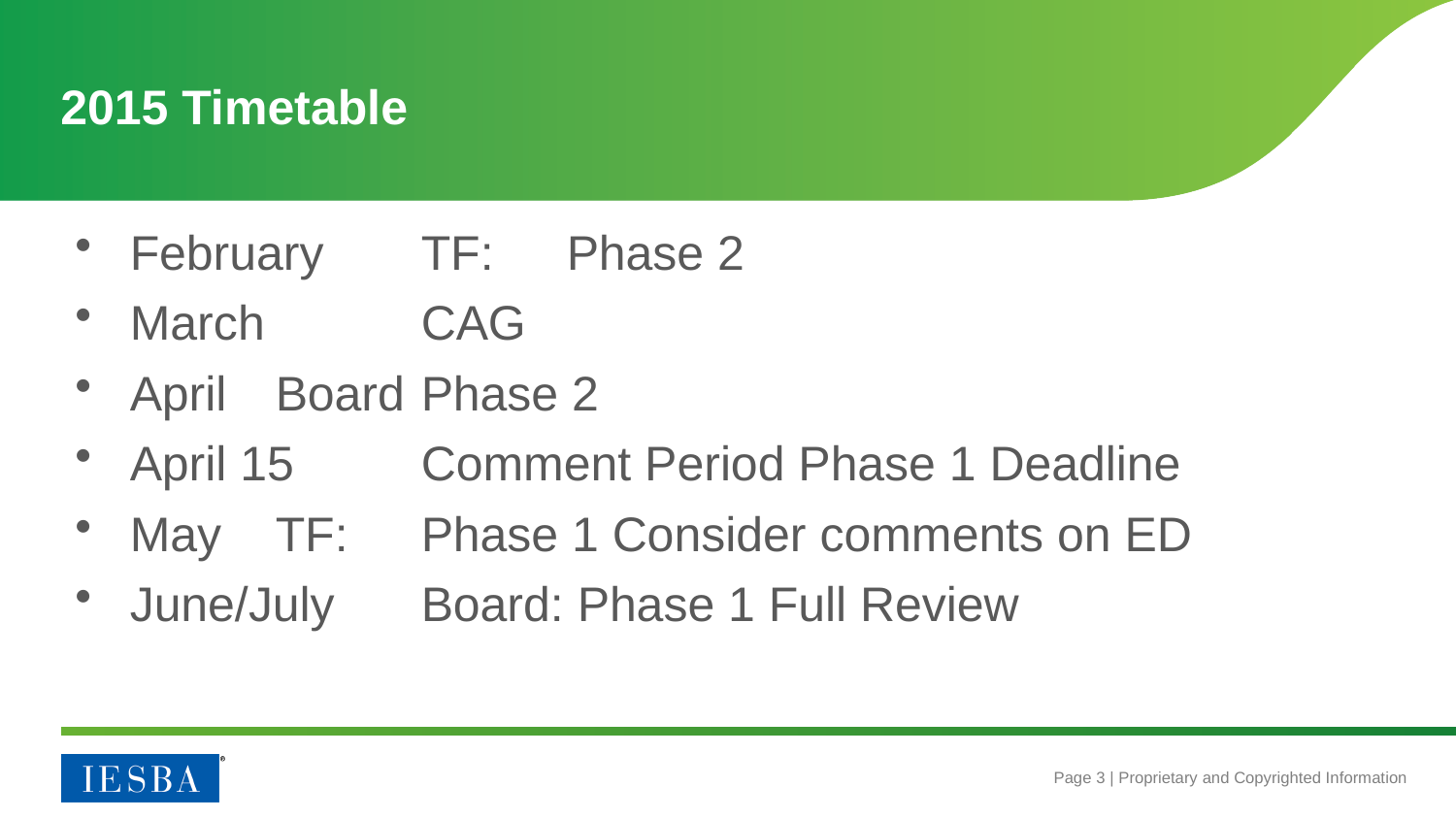

# 2015 Timetable
February 	TF: 	Phase 2
March 	CAG
April 	Board 	Phase 2
April 15 	Comment Period Phase 1 Deadline
May	TF: 	Phase 1 Consider comments on ED
June/July 	Board: Phase 1 Full Review